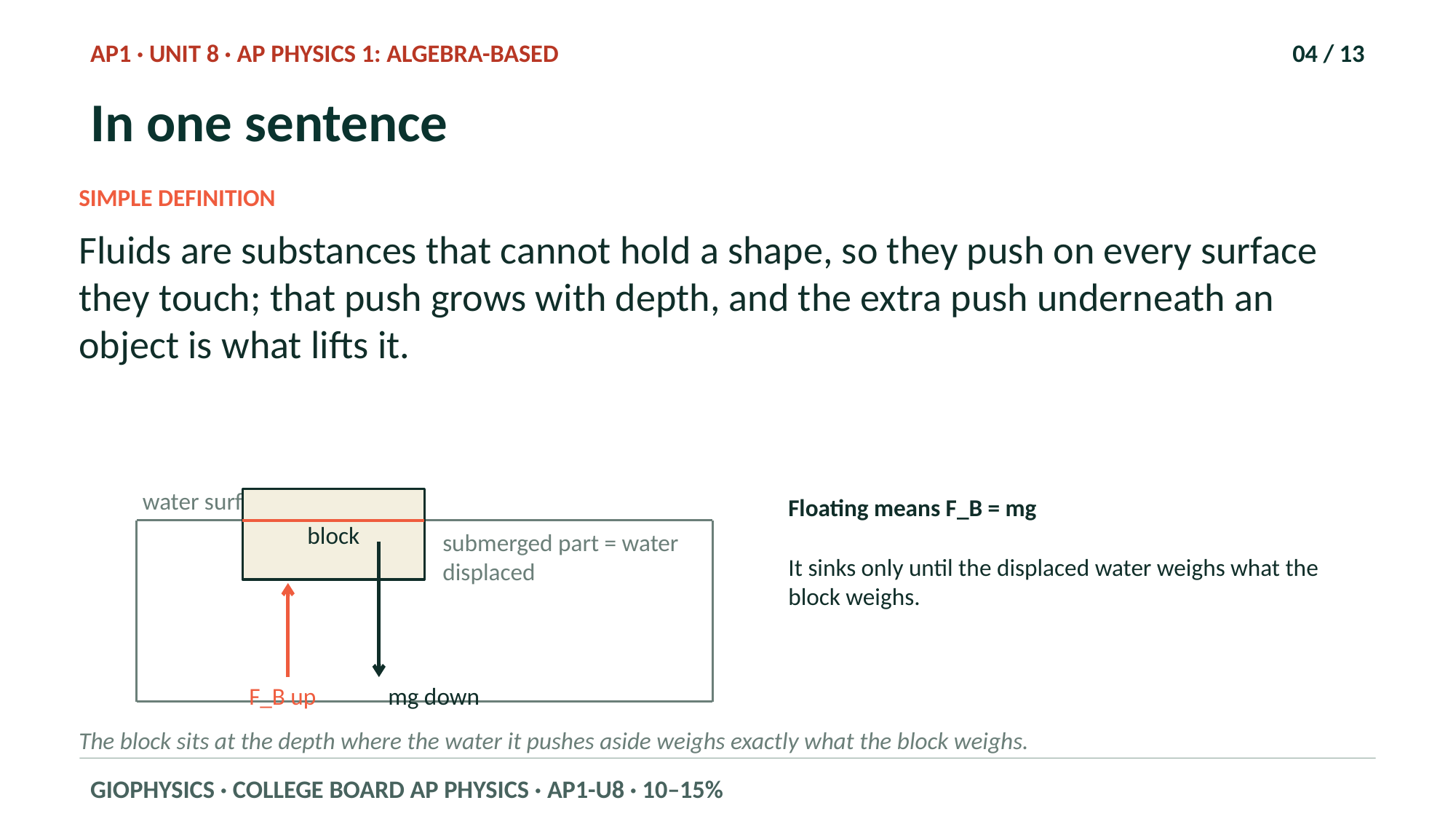

AP1 · UNIT 8 · AP PHYSICS 1: ALGEBRA-BASED
04 / 13
In one sentence
SIMPLE DEFINITION
Fluids are substances that cannot hold a shape, so they push on every surface they touch; that push grows with depth, and the extra push underneath an object is what lifts it.
water surface
block
Floating means F_B = mg
submerged part = water displaced
It sinks only until the displaced water weighs what the block weighs.
F_B up
mg down
The block sits at the depth where the water it pushes aside weighs exactly what the block weighs.

GIOPHYSICS · COLLEGE BOARD AP PHYSICS · AP1-U8 · 10–15%